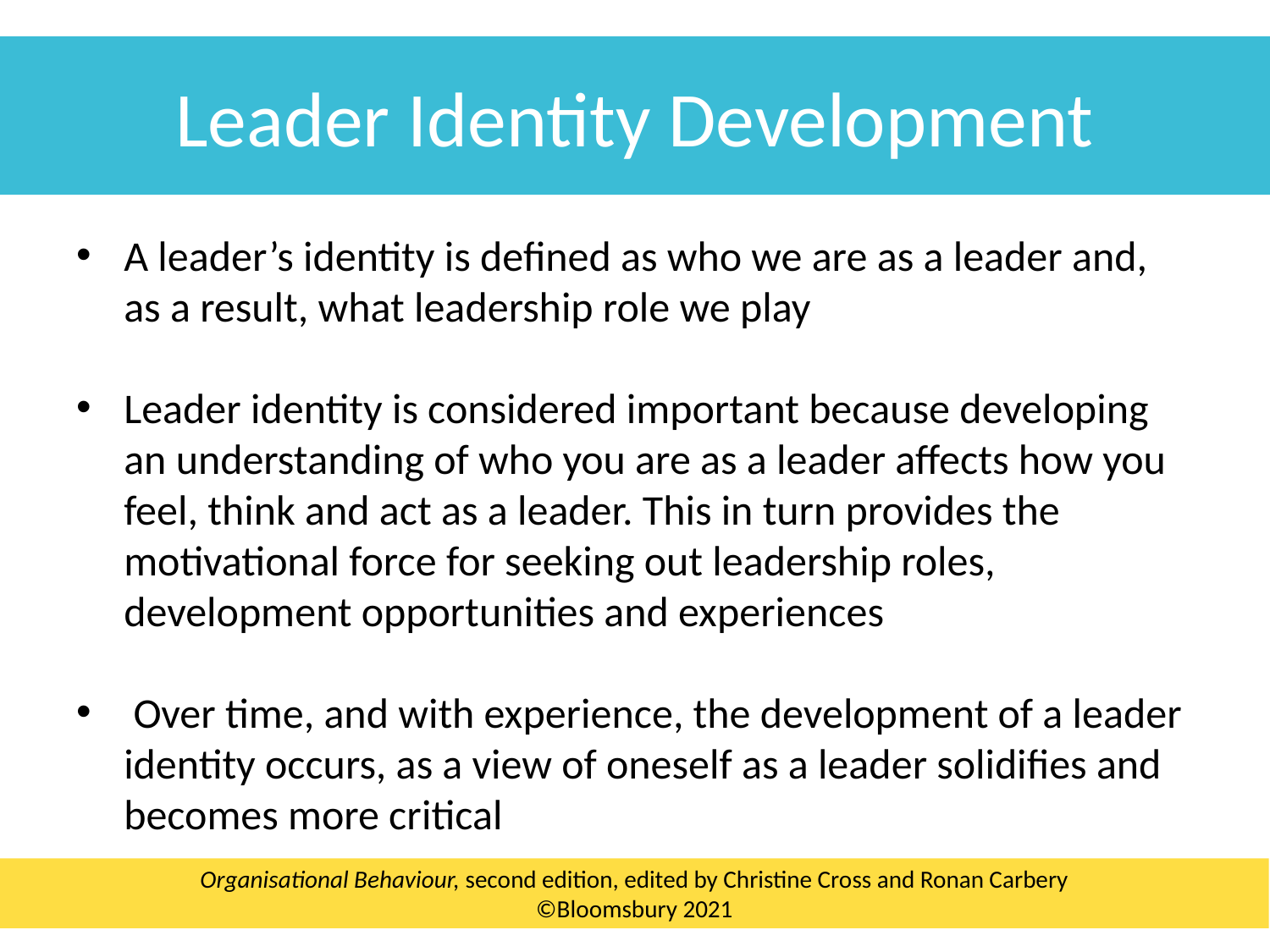

Leader Identity Development
A leader’s identity is defined as who we are as a leader and, as a result, what leadership role we play

Leader identity is considered important because developing an understanding of who you are as a leader affects how you feel, think and act as a leader. This in turn provides the motivational force for seeking out leadership roles, development opportunities and experiences

 Over time, and with experience, the development of a leader identity occurs, as a view of oneself as a leader solidifies and becomes more critical